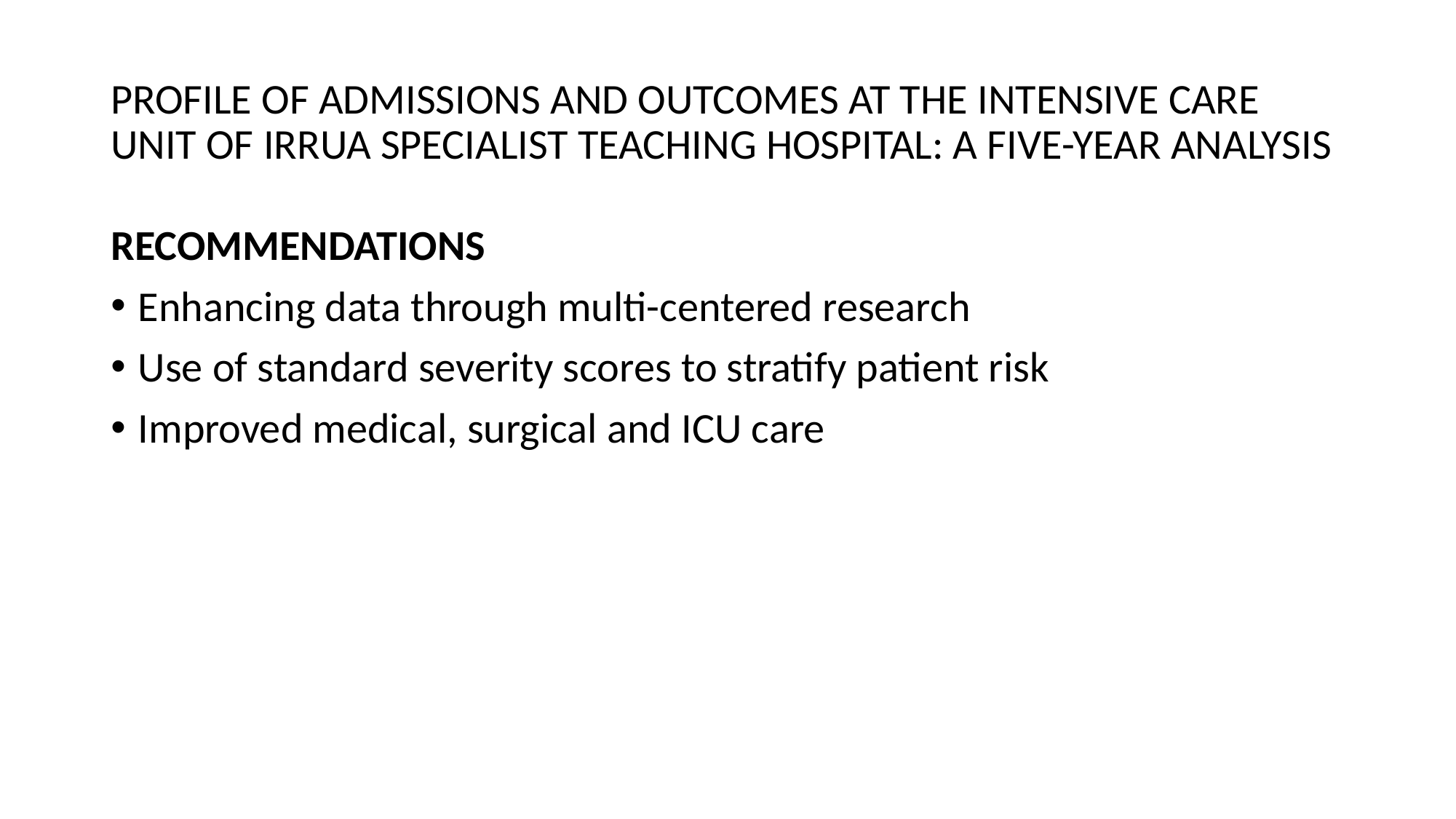

# PROFILE OF ADMISSIONS AND OUTCOMES AT THE INTENSIVE CARE UNIT OF IRRUA SPECIALIST TEACHING HOSPITAL: A FIVE-YEAR ANALYSIS
RECOMMENDATIONS
Enhancing data through multi-centered research
Use of standard severity scores to stratify patient risk
Improved medical, surgical and ICU care